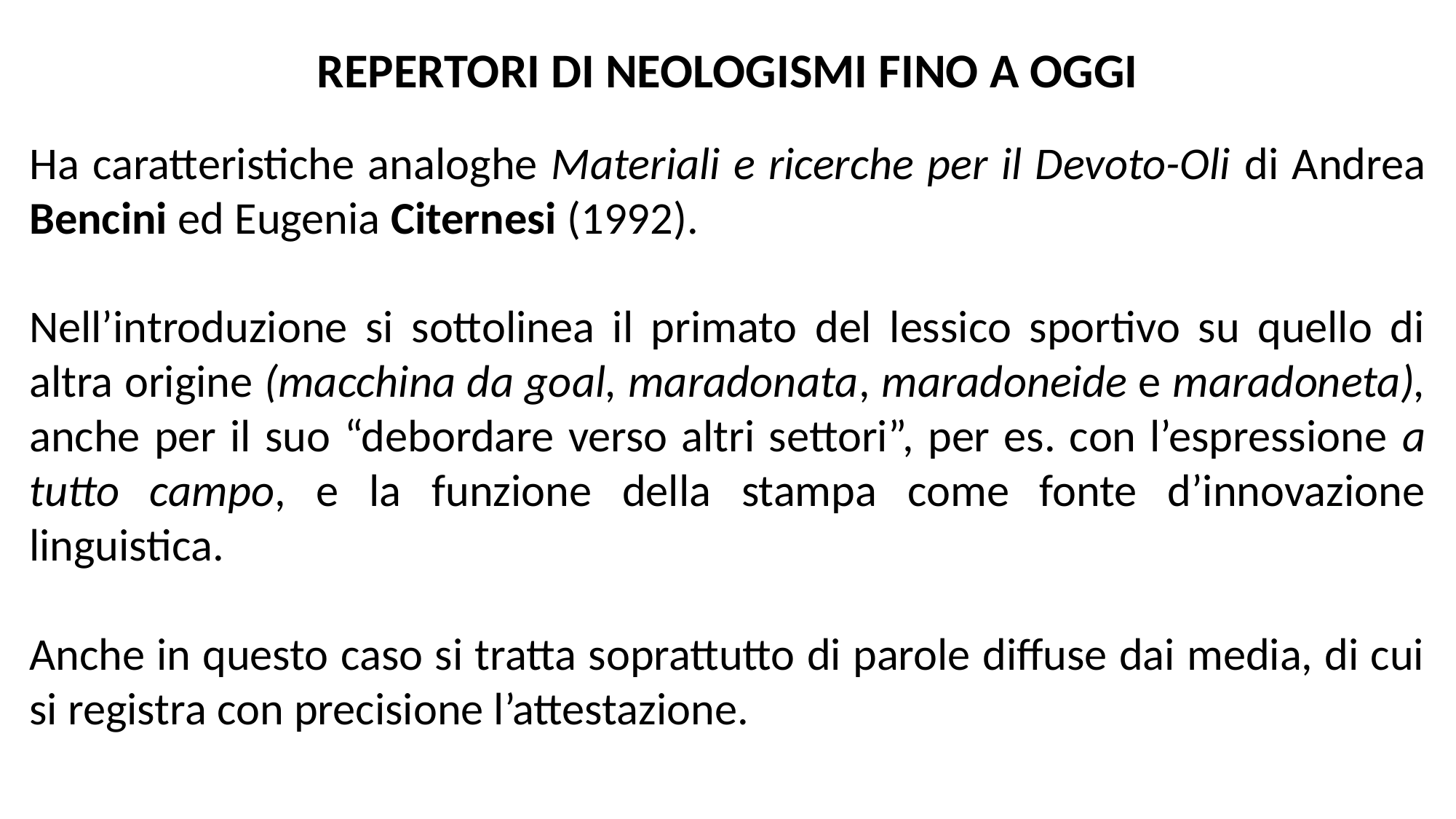

REPERTORI DI NEOLOGISMI FINO A OGGI
Ha caratteristiche analoghe Materiali e ricerche per il Devoto-Oli di Andrea Bencini ed Eugenia Citernesi (1992).

Nell’introduzione si sottolinea il primato del lessico sportivo su quello di altra origine (macchina da goal, maradonata, maradoneide e maradoneta), anche per il suo “debordare verso altri settori”, per es. con l’espressione a tutto campo, e la funzione della stampa come fonte d’innovazione linguistica.

Anche in questo caso si tratta soprattutto di parole diffuse dai media, di cui si registra con precisione l’attestazione.